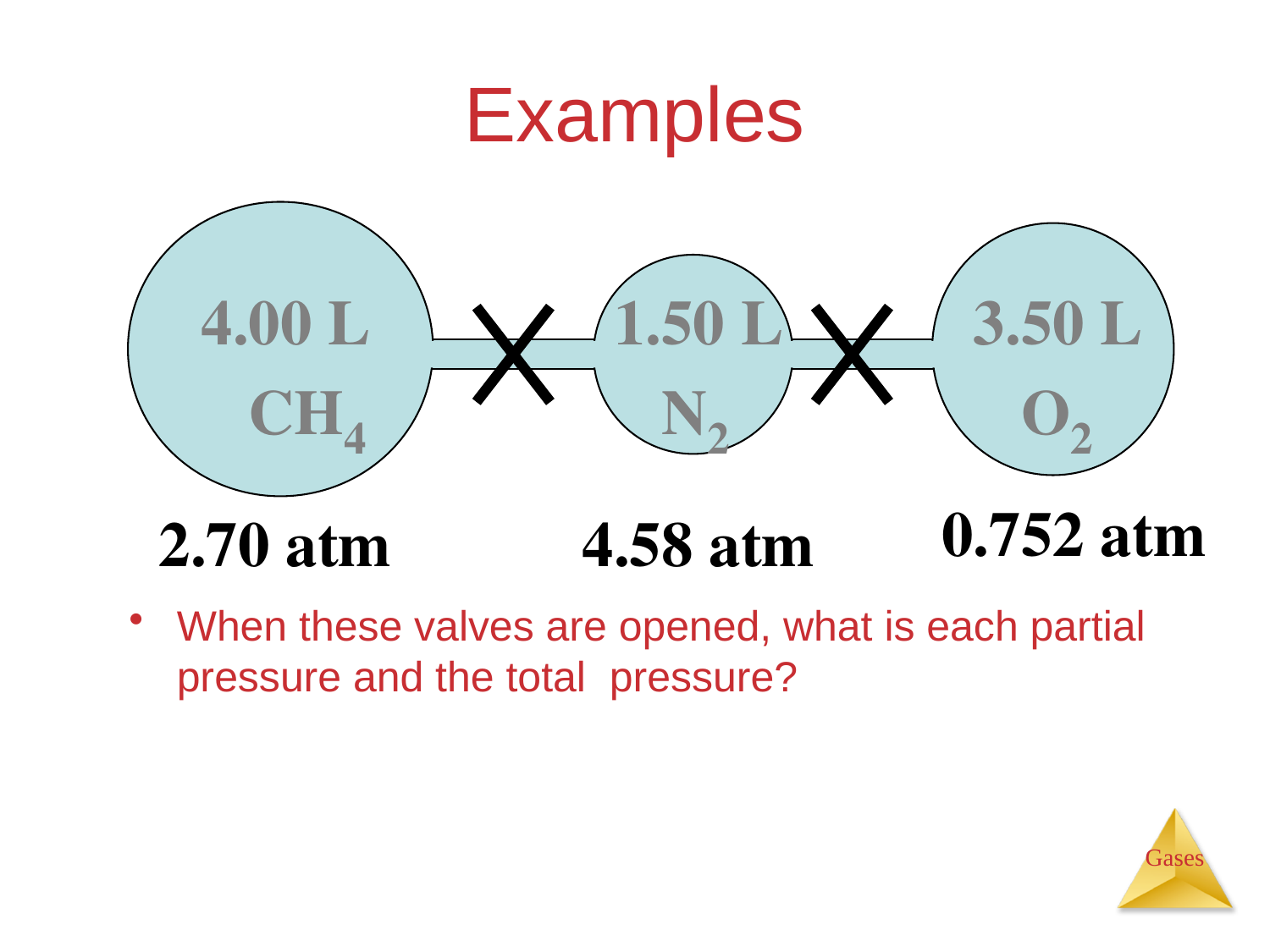

# Examples

4.00 L
   CH4
1.50 L
   N2
3.50 L
   O2

0.752 atm
2.70 atm
4.58 atm
When these valves are opened, what is each partial pressure and the total  pressure?